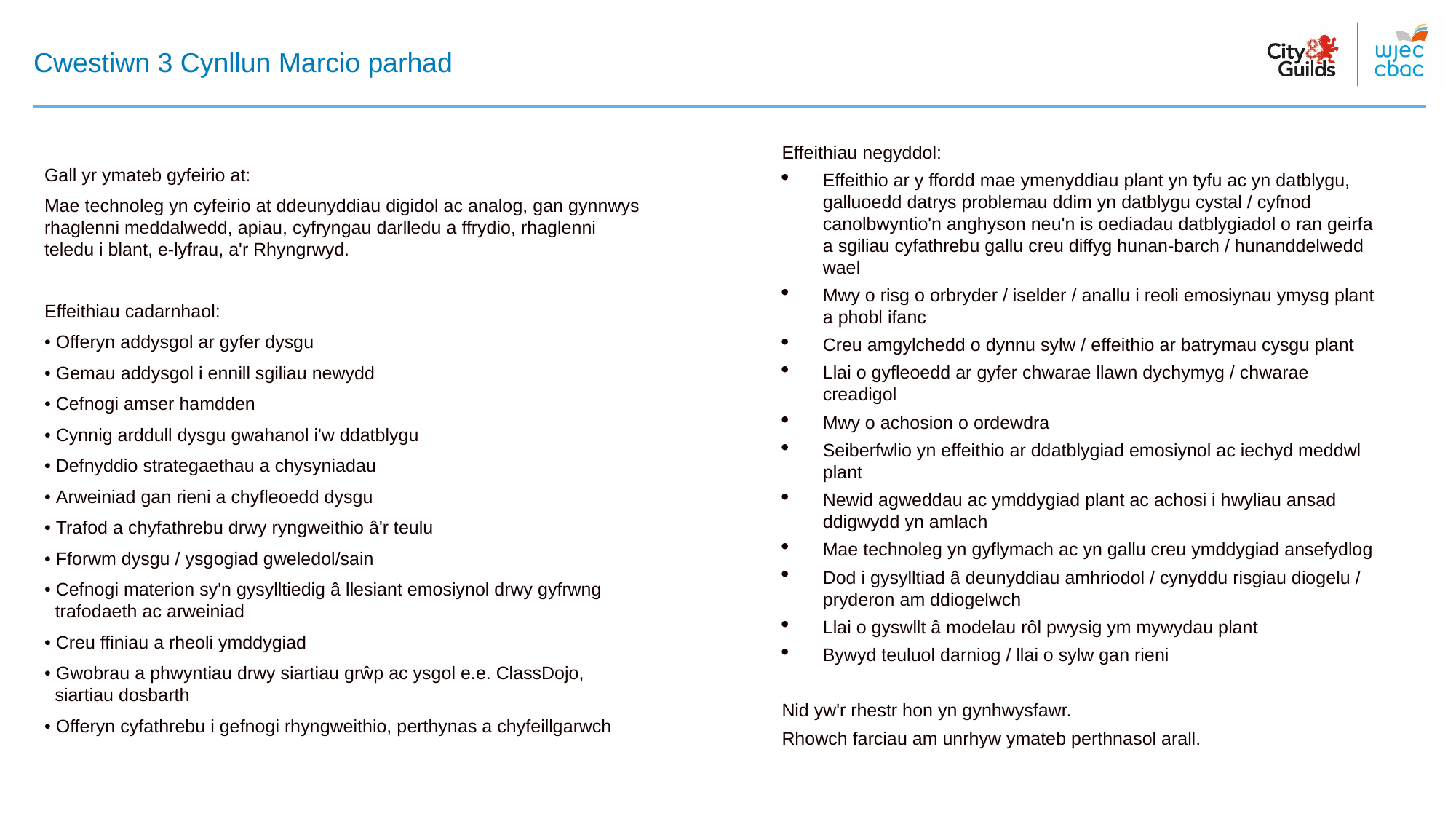

# Cwestiwn 3 Cynllun Marcio parhad
Effeithiau negyddol:
Effeithio ar y ffordd mae ymenyddiau plant yn tyfu ac yn datblygu, galluoedd datrys problemau ddim yn datblygu cystal / cyfnod canolbwyntio'n anghyson neu'n is oediadau datblygiadol o ran geirfa a sgiliau cyfathrebu gallu creu diffyg hunan-barch / hunanddelwedd wael
Mwy o risg o orbryder / iselder / anallu i reoli emosiynau ymysg plant a phobl ifanc
Creu amgylchedd o dynnu sylw / effeithio ar batrymau cysgu plant
Llai o gyfleoedd ar gyfer chwarae llawn dychymyg / chwarae creadigol
Mwy o achosion o ordewdra
Seiberfwlio yn effeithio ar ddatblygiad emosiynol ac iechyd meddwl plant
Newid agweddau ac ymddygiad plant ac achosi i hwyliau ansad ddigwydd yn amlach
Mae technoleg yn gyflymach ac yn gallu creu ymddygiad ansefydlog
Dod i gysylltiad â deunyddiau amhriodol / cynyddu risgiau diogelu / pryderon am ddiogelwch
Llai o gyswllt â modelau rôl pwysig ym mywydau plant
Bywyd teuluol darniog / llai o sylw gan rieni

Nid yw'r rhestr hon yn gynhwysfawr.
Rhowch farciau am unrhyw ymateb perthnasol arall.

Gall yr ymateb gyfeirio at:
Mae technoleg yn cyfeirio at ddeunyddiau digidol ac analog, gan gynnwys rhaglenni meddalwedd, apiau, cyfryngau darlledu a ffrydio, rhaglenni teledu i blant, e-lyfrau, a'r Rhyngrwyd.

Effeithiau cadarnhaol:
• Offeryn addysgol ar gyfer dysgu
• Gemau addysgol i ennill sgiliau newydd
• Cefnogi amser hamdden
• Cynnig arddull dysgu gwahanol i'w ddatblygu
• Defnyddio strategaethau a chysyniadau
• Arweiniad gan rieni a chyfleoedd dysgu
• Trafod a chyfathrebu drwy ryngweithio â'r teulu
• Fforwm dysgu / ysgogiad gweledol/sain
• Cefnogi materion sy'n gysylltiedig â llesiant emosiynol drwy gyfrwng trafodaeth ac arweiniad
• Creu ffiniau a rheoli ymddygiad
• Gwobrau a phwyntiau drwy siartiau grŵp ac ysgol e.e. ClassDojo, siartiau dosbarth
• Offeryn cyfathrebu i gefnogi rhyngweithio, perthynas a chyfeillgarwch